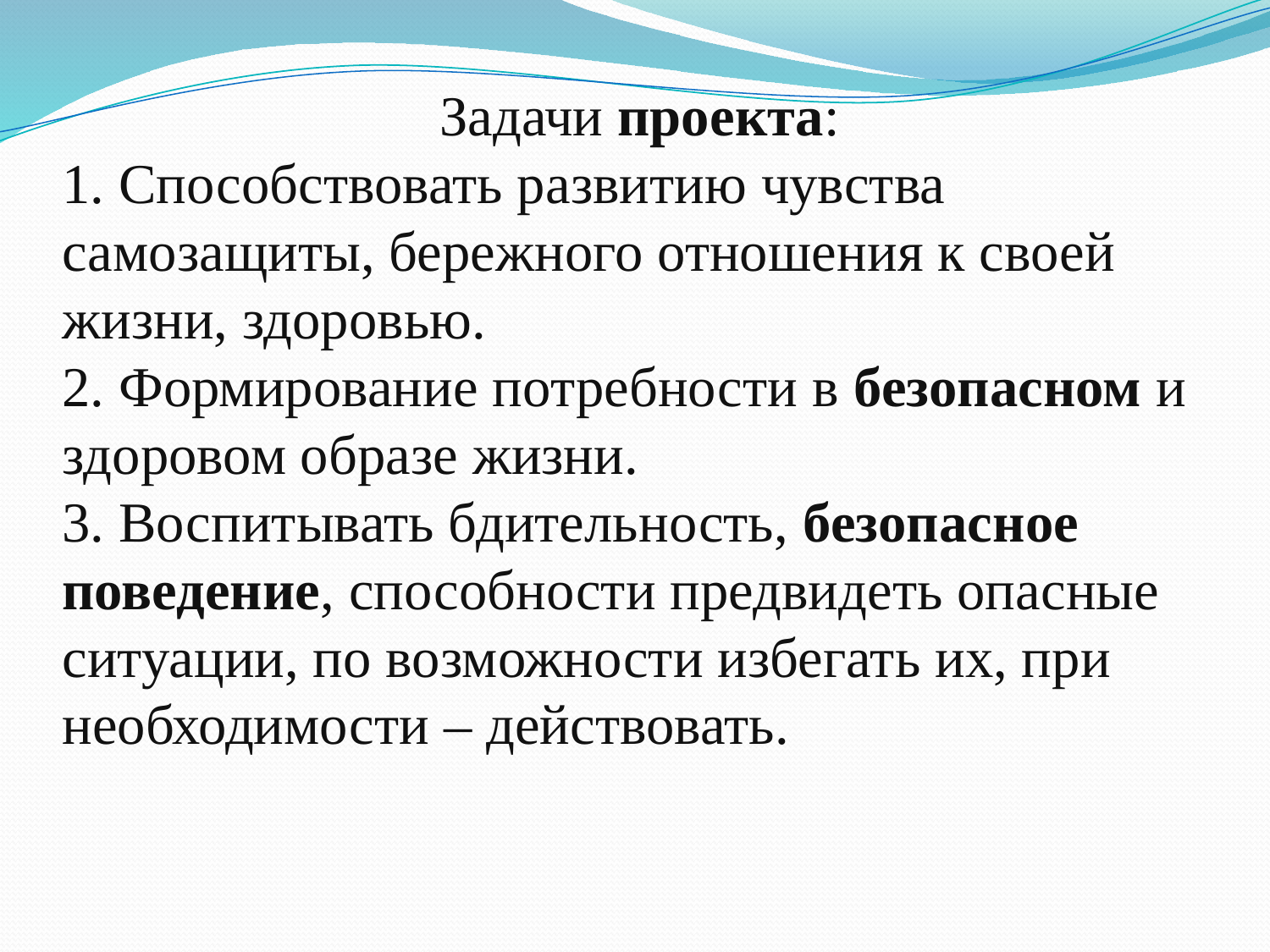

Задачи проекта:
1. Способствовать развитию чувства самозащиты, бережного отношения к своей жизни, здоровью.
2. Формирование потребности в безопасном и здоровом образе жизни.
3. Воспитывать бдительность, безопасное поведение, способности предвидеть опасные ситуации, по возможности избегать их, при необходимости – действовать.